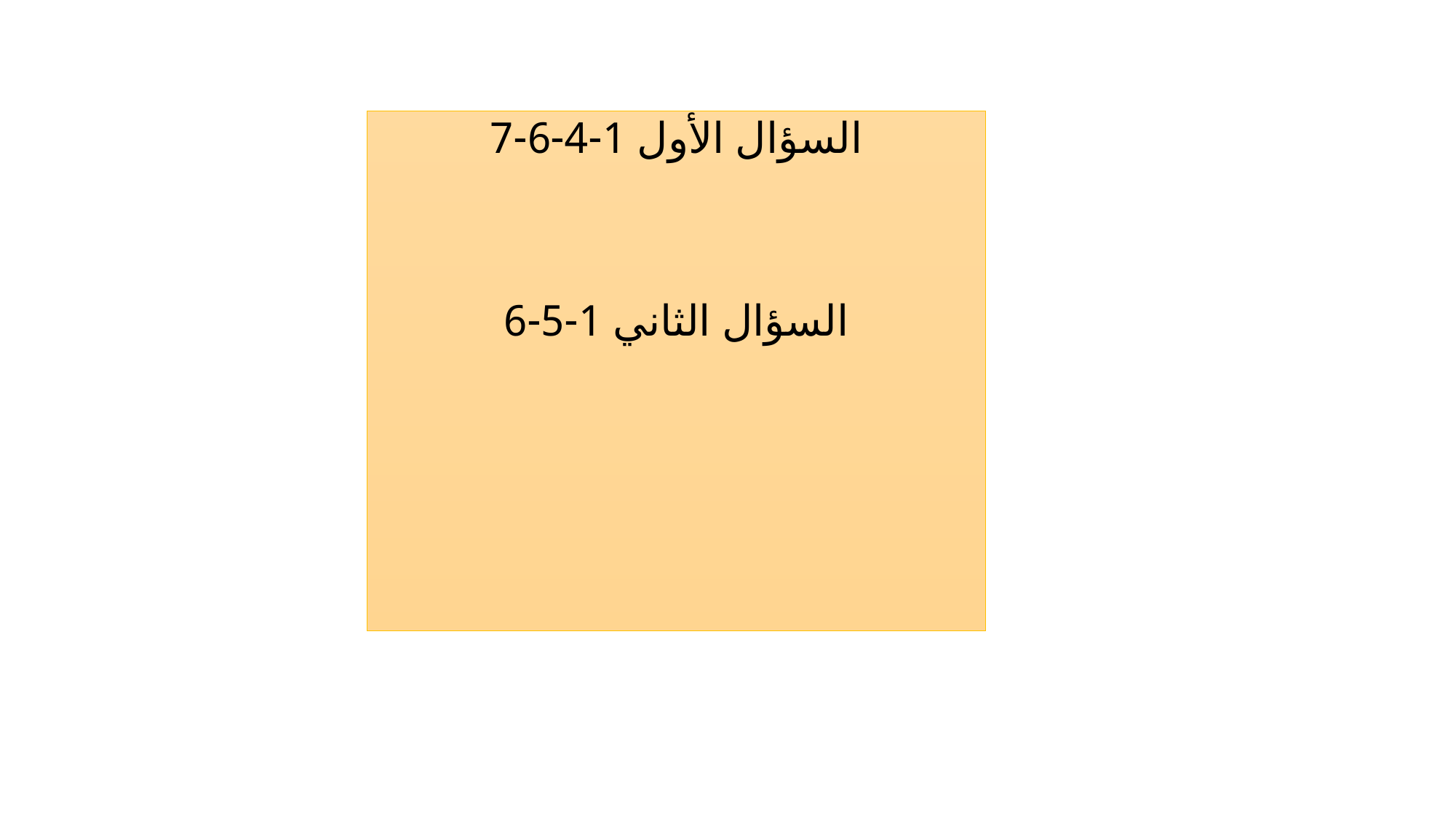

السؤال الأول 1-4-6-7

السؤال الثاني 1-5-6
#